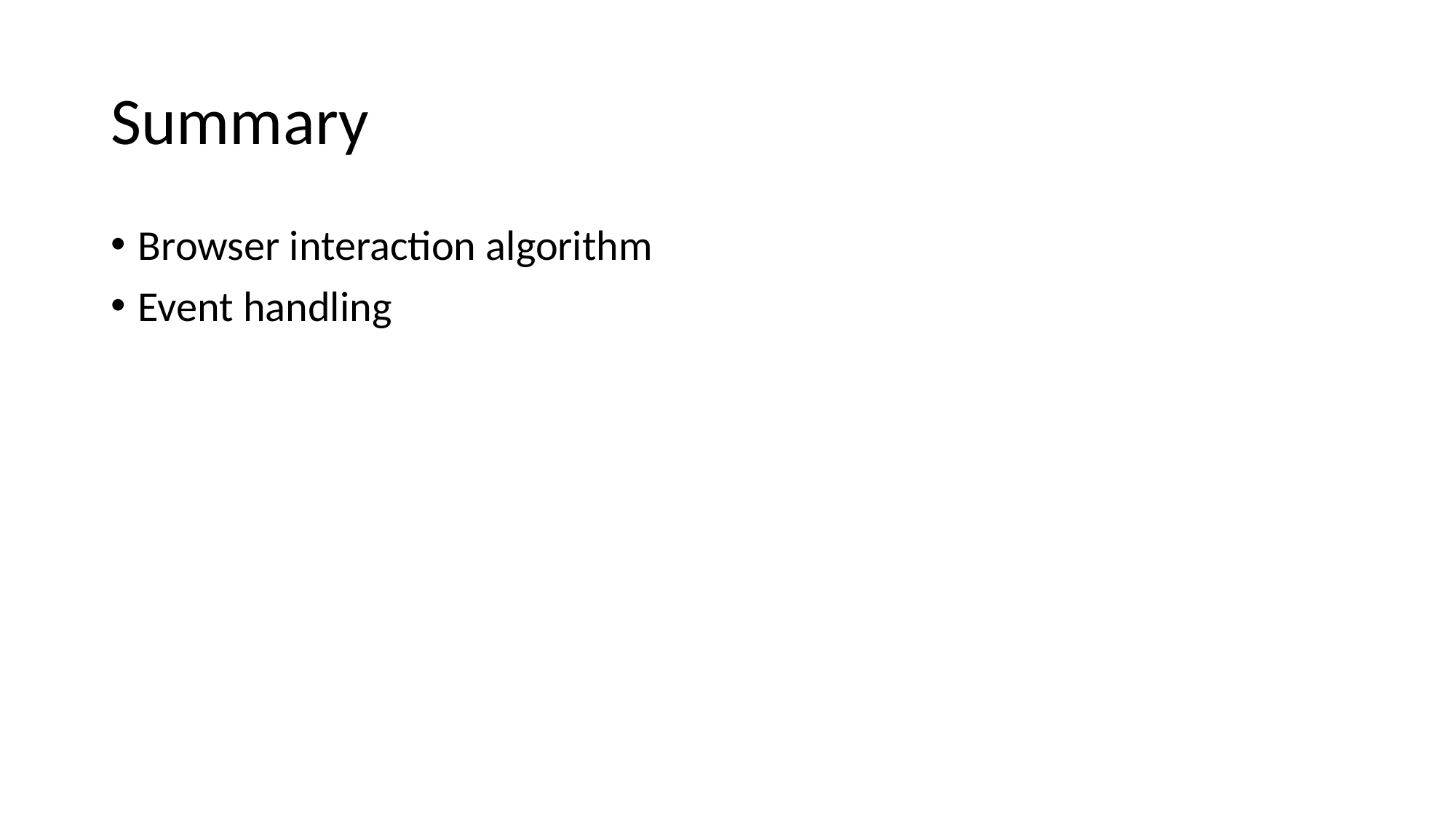

# Summary
Browser interaction algorithm
Event handling